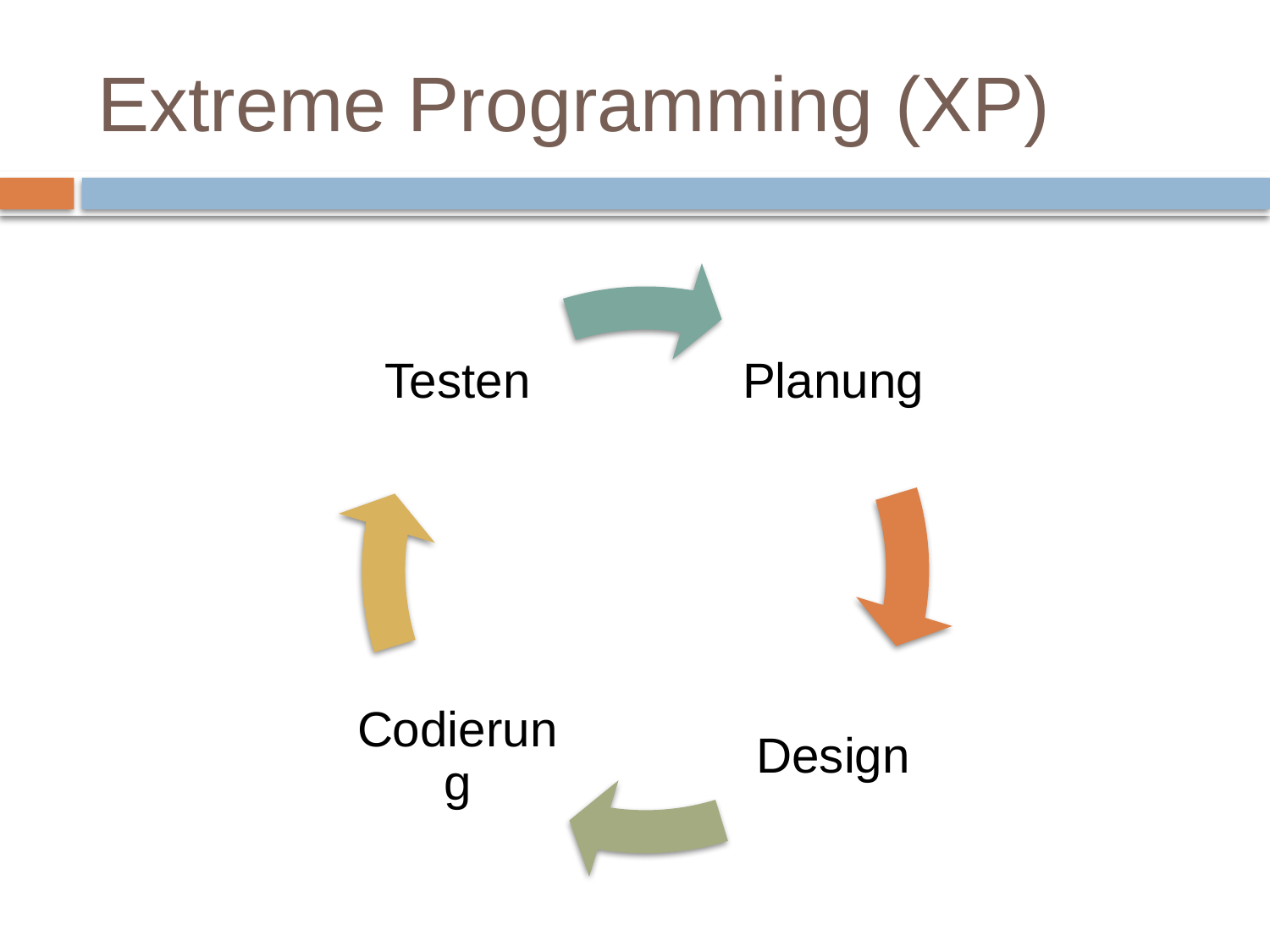

# Extreme Programming (XP)
Planung
Design
Codierung
Testen